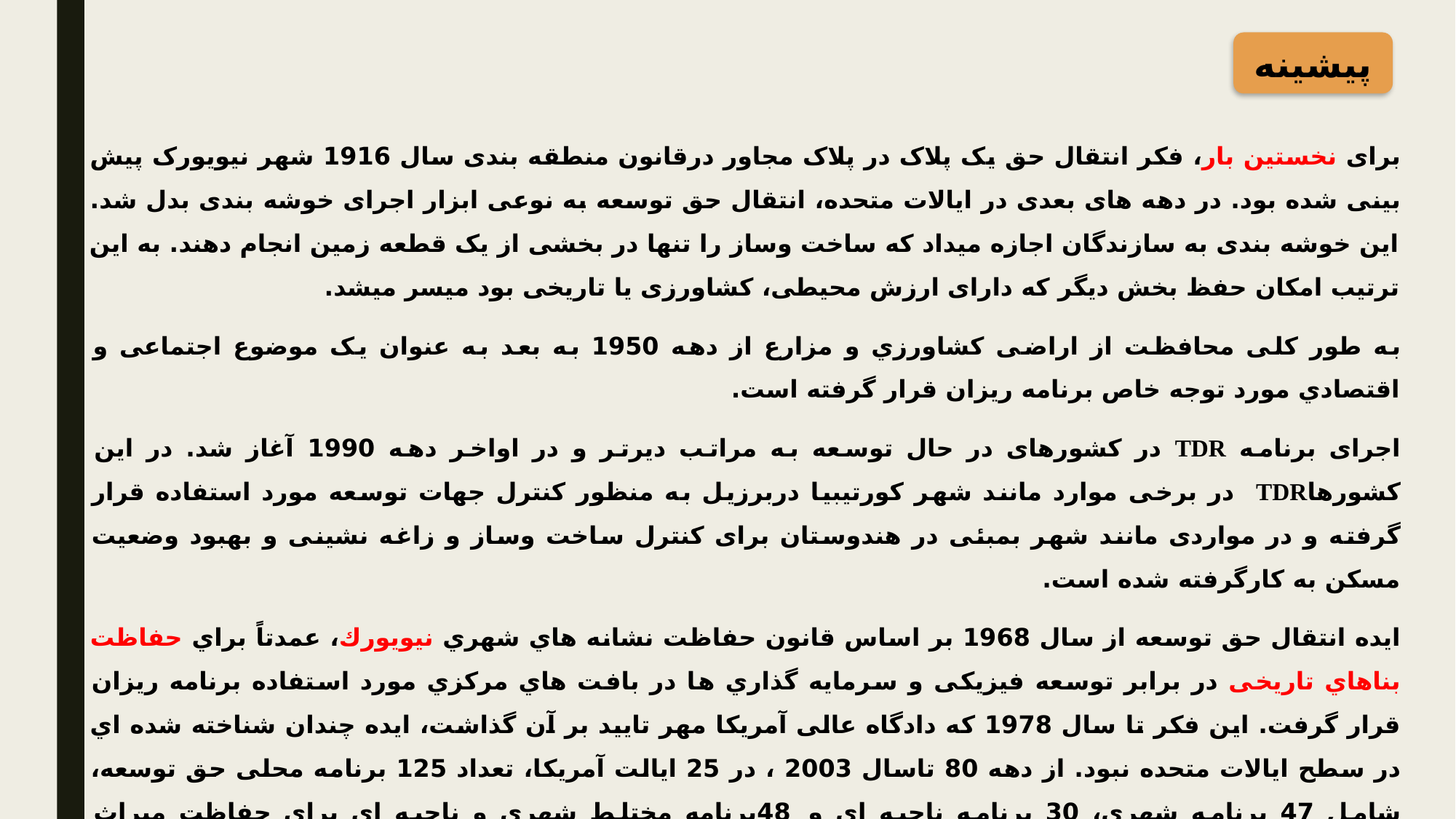

پیشینه
برای نخستین بار، فکر انتقال حق یک پلاک در پلاک مجاور درقانون منطقه بندی سال 1916 شهر نیویورک پیش بینی شده بود. در دهه های بعدی در ایالات متحده، انتقال حق توسعه به نوعی ابزار اجرای خوشه بندی بدل شد. این خوشه بندی به سازندگان اجازه میداد که ساخت وساز را تنها در بخشی از یک قطعه زمین انجام دهند. به این ترتیب امکان حفظ بخش دیگر که دارای ارزش محیطی، کشاورزی یا تاریخی بود میسر میشد.
به طور کلی محافظت از اراضی کشاورزي و مزارع از دهه 1950 به بعد به عنوان یک موضوع اجتماعی و اقتصادي مورد توجه خاص برنامه ریزان قرار گرفته است.
اجرای برنامه TDR در کشورهای در حال توسعه به مراتب دیرتر و در اواخر دهه 1990 آغاز شد. در این کشورهاTDR  در برخی موارد مانند شهر کورتیبیا دربرزیل به منظور کنترل جهات توسعه مورد استفاده قرار گرفته و در مواردی مانند شهر بمبئی در هندوستان برای کنترل ساخت وساز و زاغه نشینی و بهبود وضعیت مسکن به کارگرفته شده است.
ایده انتقال حق توسعه از سال 1968 بر اساس قانون حفاظت نشانه هاي شهري نیویورك، عمدتاً براي حفاظت بناهاي تاریخی در برابر توسعه فیزیکی و سرمایه گذاري ها در بافت هاي مرکزي مورد استفاده برنامه ریزان قرار گرفت. این فکر تا سال 1978 که دادگاه عالی آمریکا مهر تایید بر آن گذاشت، ایده چندان شناخته شده اي در سطح ایالات متحده نبود. از دهه 80 تاسال 2003 ، در 25 ایالت آمریکا، تعداد 125 برنامه محلی حق توسعه، شامل 47 برنامه شهري، 30 برنامه ناحیه اي و 48برنامه مختلط شهري و ناحیه اي براي حفاظت میراث فرهنگی، فضاي باز و سبز و نیز تحقق سیاست هاي برنامه ریزي کاربري اراضی، مورد طراحی و استفاده قرار گرفته است.